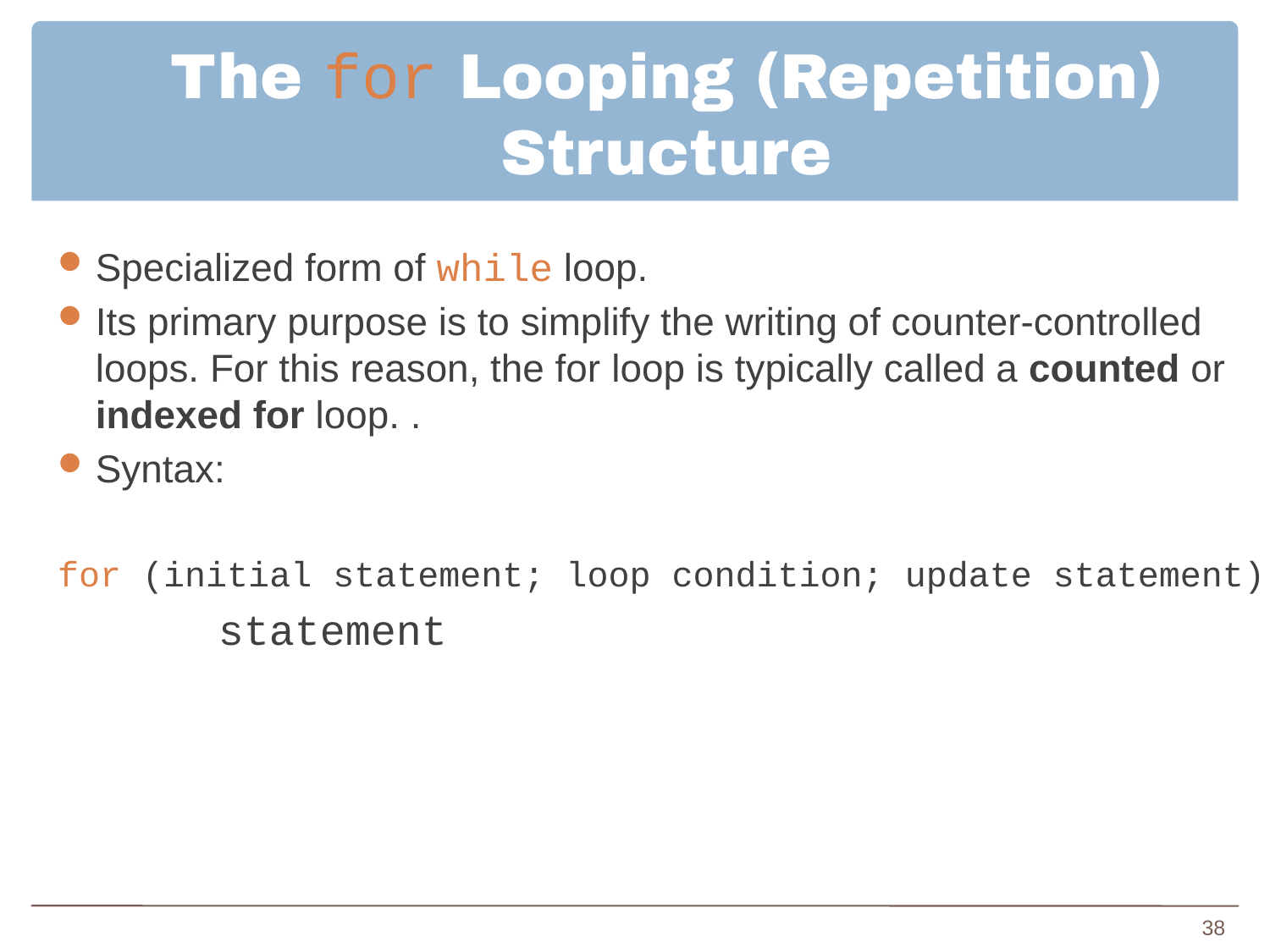

# The for Looping (Repetition) Structure
Specialized form of while loop.
Its primary purpose is to simplify the writing of counter-controlled loops. For this reason, the for loop is typically called a counted or indexed for loop. .
Syntax:

for (initial statement; loop condition; update statement)
	    statement
38